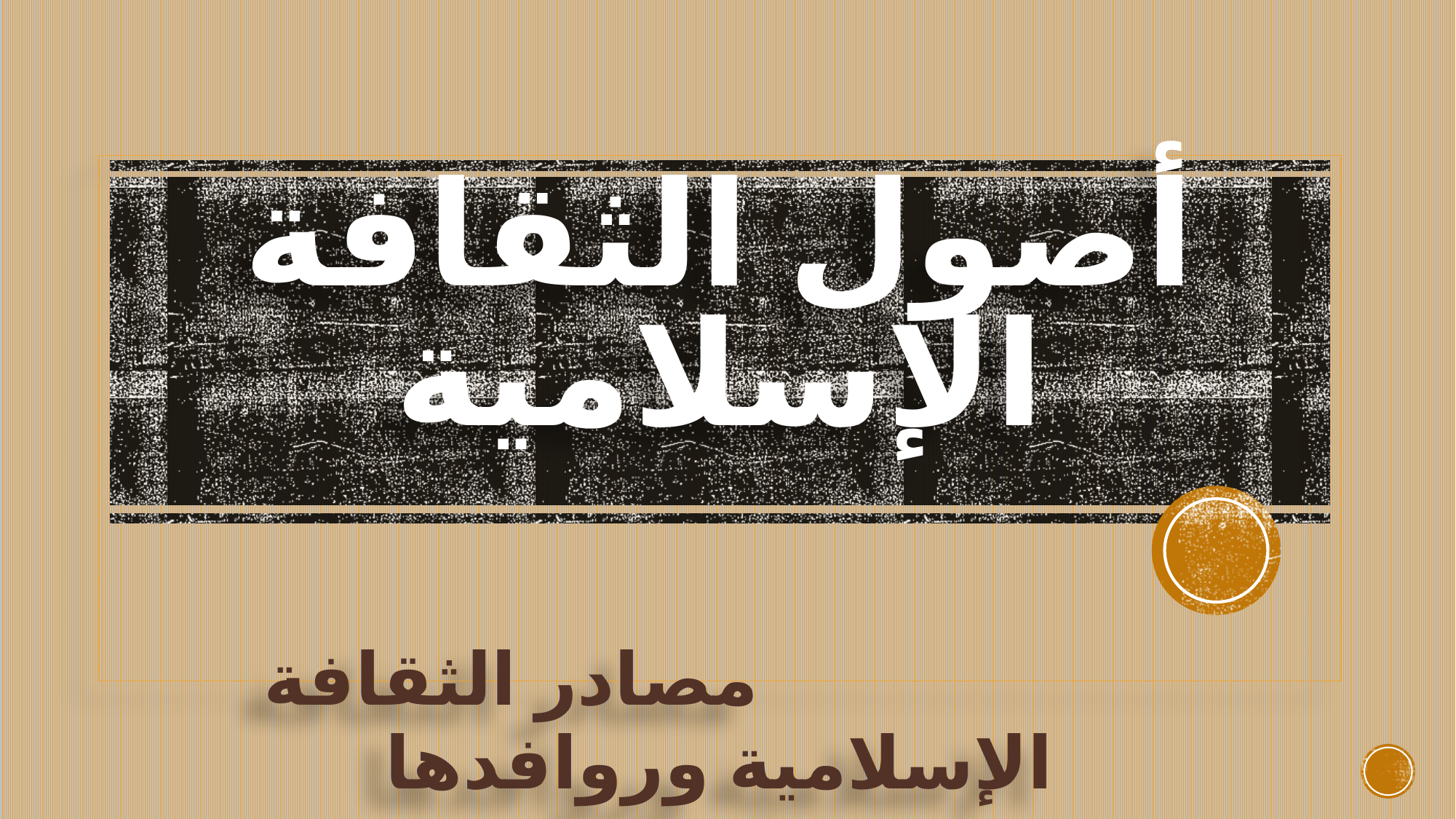

# أصول الثقافة الإسلامية مصادر الثقافة الإسلامية وروافدها